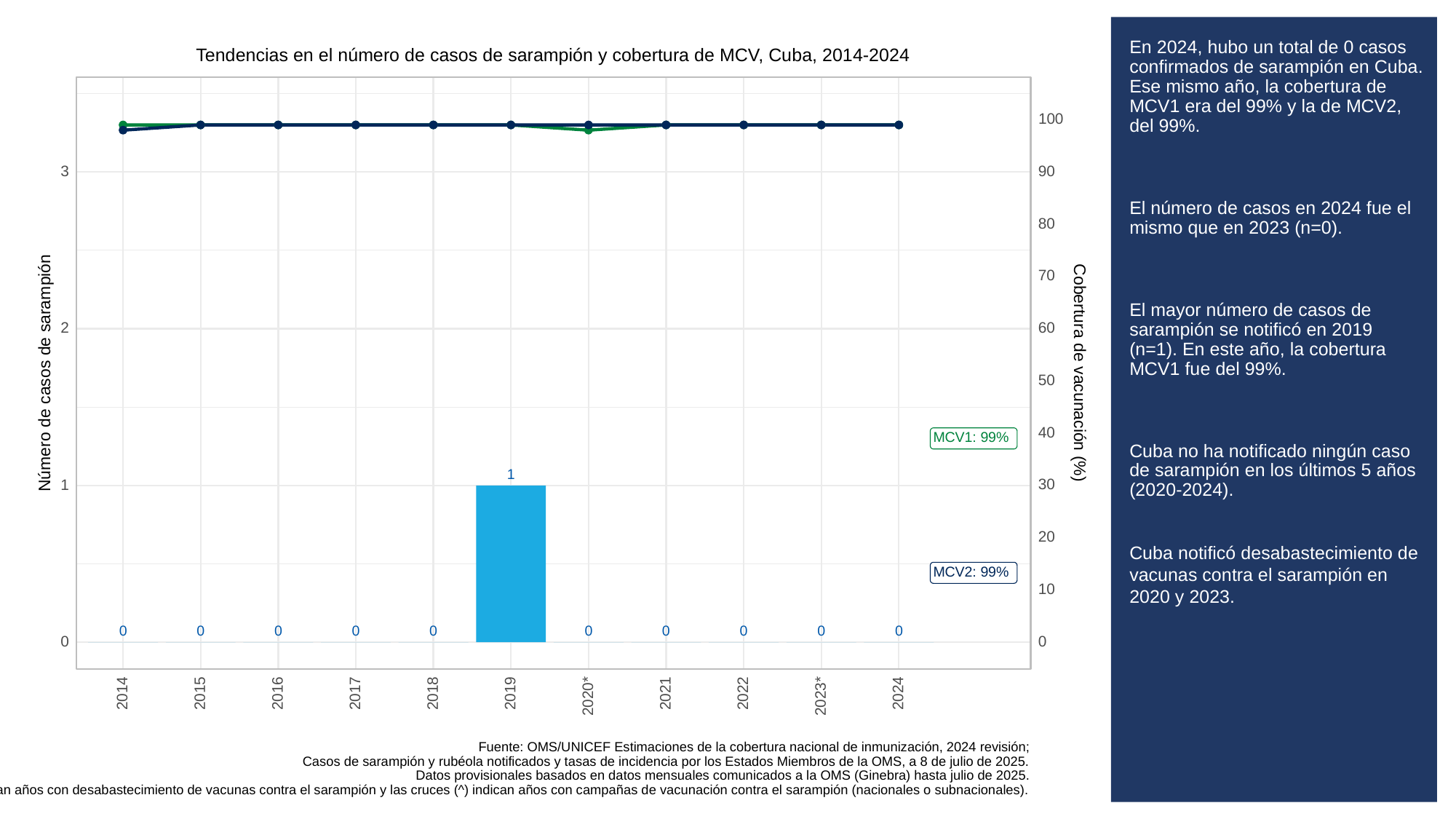

# En 2024, hubo un total de 0 casos confirmados de sarampión en Cuba. Ese mismo año, la cobertura de MCV1 era del 99% y la de MCV2, del 99%.

El número de casos en 2024 fue el mismo que en 2023 (n=0).

El mayor número de casos de sarampión se notificó en 2019 (n=1). En este año, la cobertura MCV1 fue del 99%.

Cuba no ha notificado ningún caso de sarampión en los últimos 5 años (2020-2024).

Cuba notificó desabastecimiento de vacunas contra el sarampión en 2020 y 2023.

Tendencias en el número de casos de sarampión y cobertura de MCV, Cuba, 2014-2024

100

3
90

80

70
60
2

Cobertura de vacunación (%)
Número de casos de sarampión
50

40

MCV1: 99%
1
30
1

20

MCV2: 99%
10
0
0
0
0
0
0
0
0
0
0
0
0

2014
2015
2016
2017
2018
2019
2021
2022
2024
2023*
2020*
Fuente: OMS/UNICEF Estimaciones de la cobertura nacional de inmunización, 2024 revisión;
Casos de sarampión y rubéola notificados y tasas de incidencia por los Estados Miembros de la OMS, a 8 de julio de 2025.
Datos provisionales basados en datos mensuales comunicados a la OMS (Ginebra) hasta julio de 2025.
Nota: Los asteriscos (*) indican años con desabastecimiento de vacunas contra el sarampión y las cruces (^) indican años con campañas de vacunación contra el sarampión (nacionales o subnacionales).